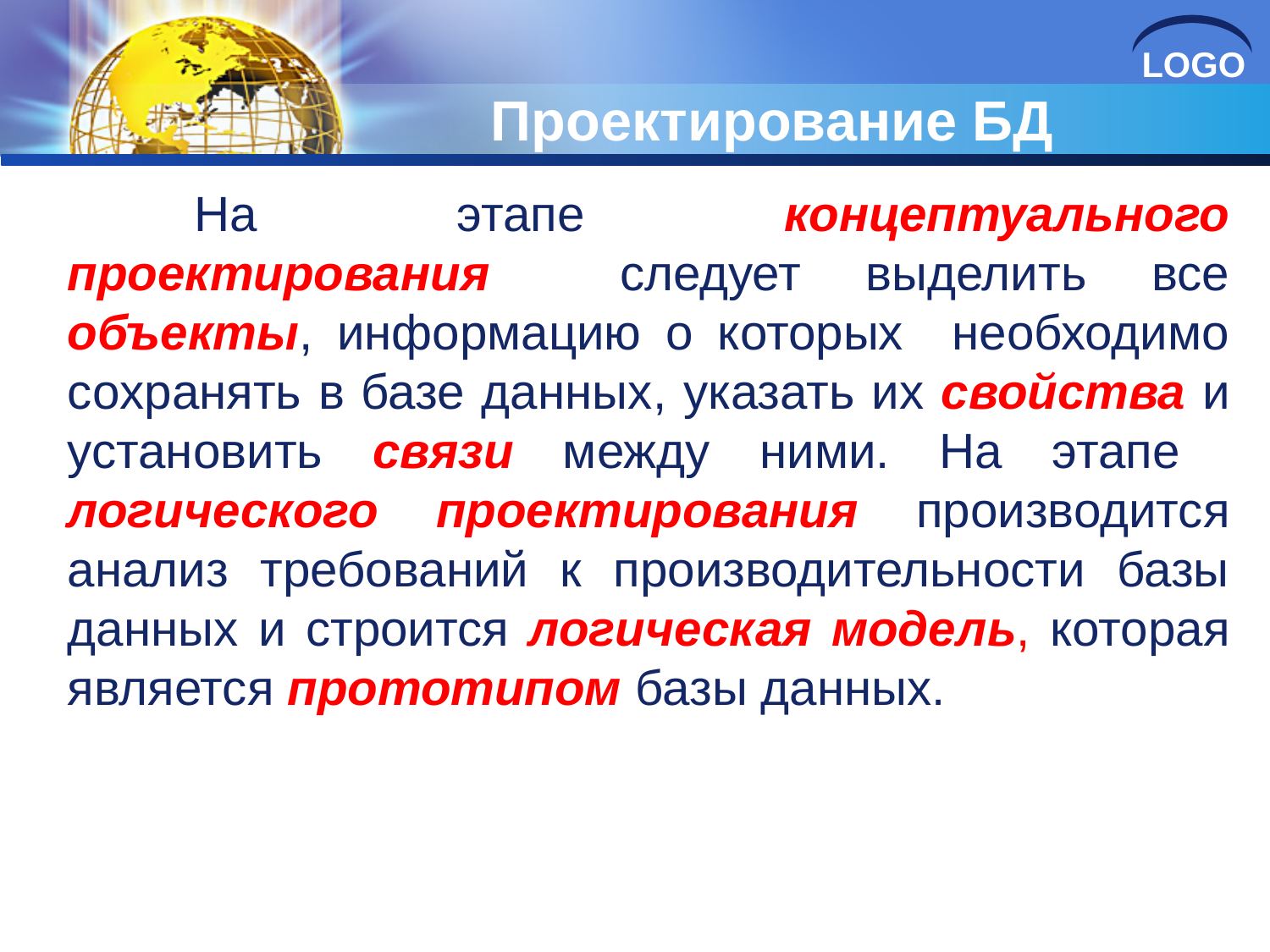

# Проектирование БД
	На этапе концептуального проектирования  следует выделить все объекты, информацию о которых  необходимо сохранять в базе данных, указать их свойства и установить связи между ними. На этапе  логического проектирования производится анализ требований к производительности базы данных и строится логическая модель, которая является прототипом базы данных.